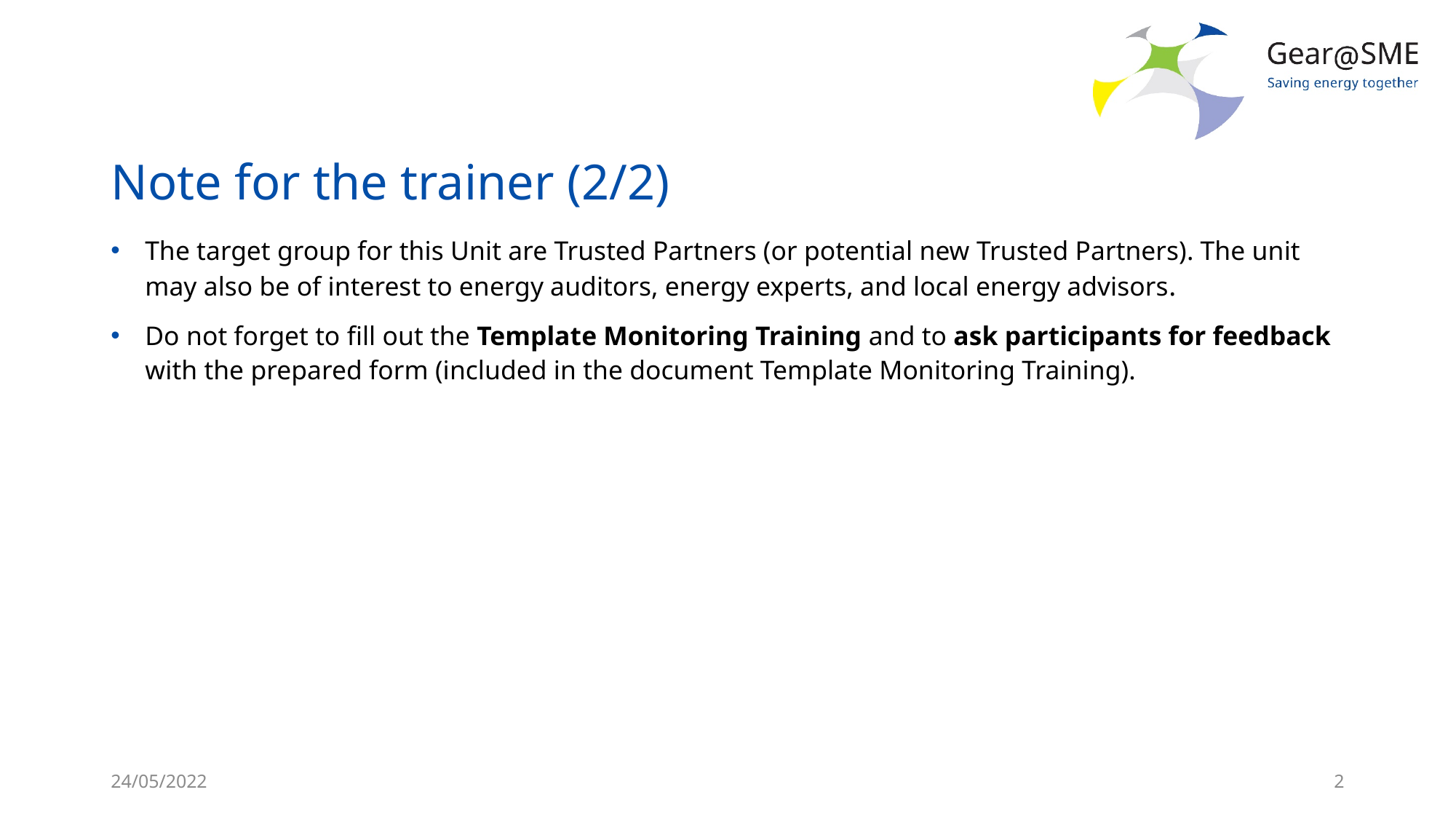

# Note for the trainer (2/2)
The target group for this Unit are Trusted Partners (or potential new Trusted Partners). The unit may also be of interest to energy auditors, energy experts, and local energy advisors.
Do not forget to fill out the Template Monitoring Training and to ask participants for feedback with the prepared form (included in the document Template Monitoring Training).

24/05/2022
2